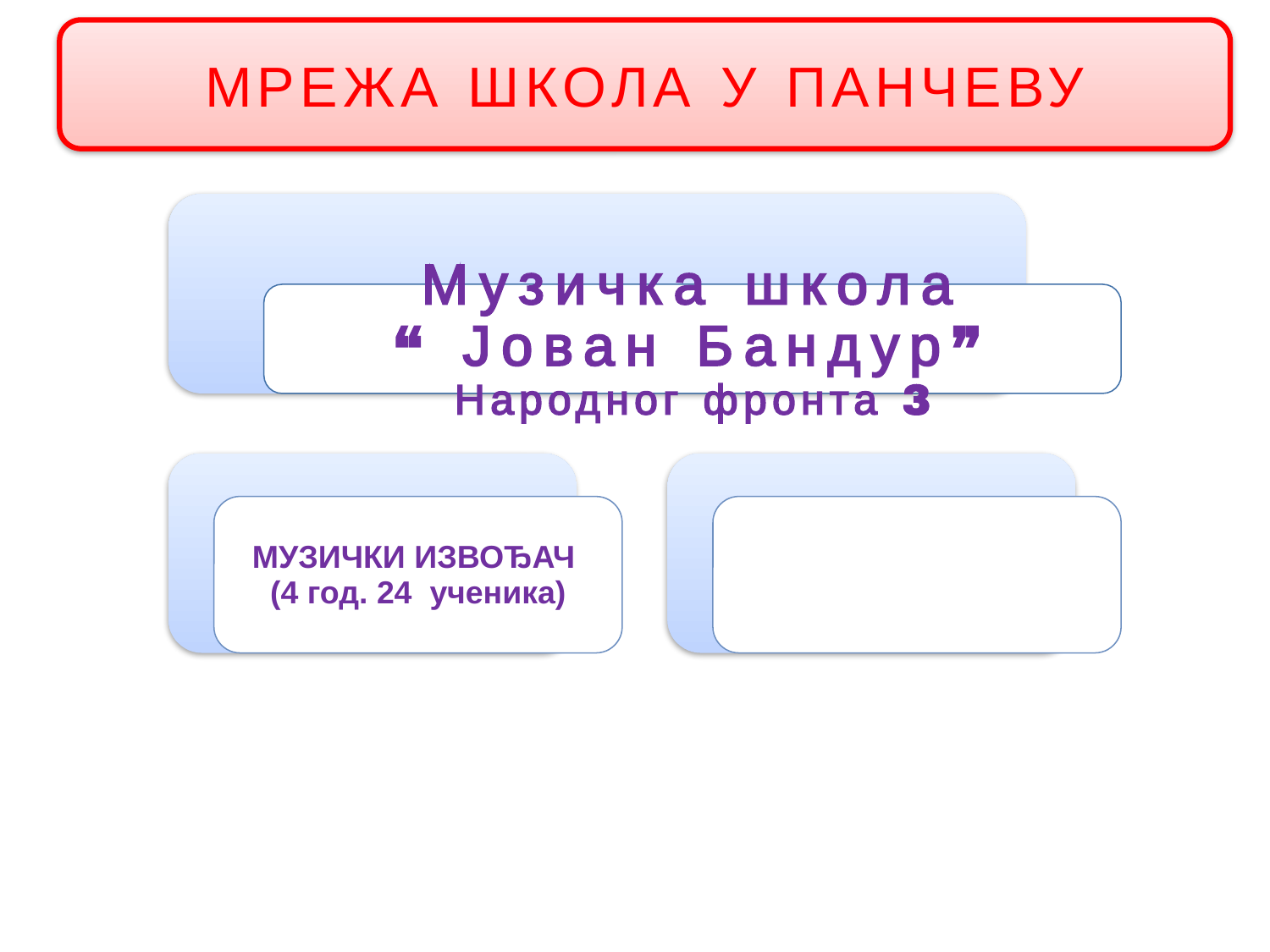

МРЕЖА ШКОЛА У ПАНЧЕВУ
Музичка школа
“ Јован Бандур”
Народног фронта 3
МУЗИЧКИ ИЗВОЂАЧ
(4 год. 24  ученика)